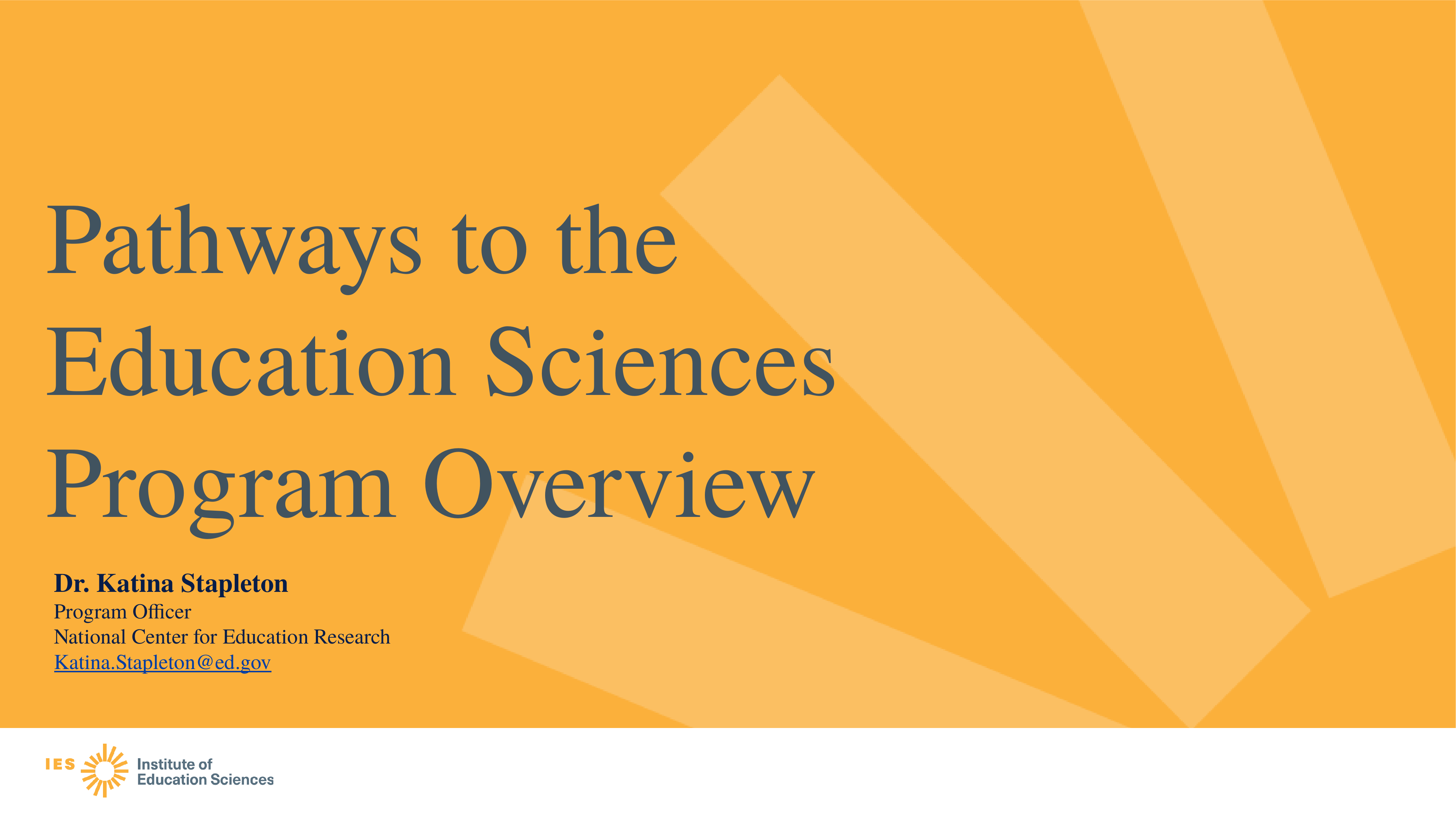

# Pathways to the Education Sciences Program Overview
Dr. Katina Stapleton
Program Officer
National Center for Education Research
Katina.Stapleton@ed.gov